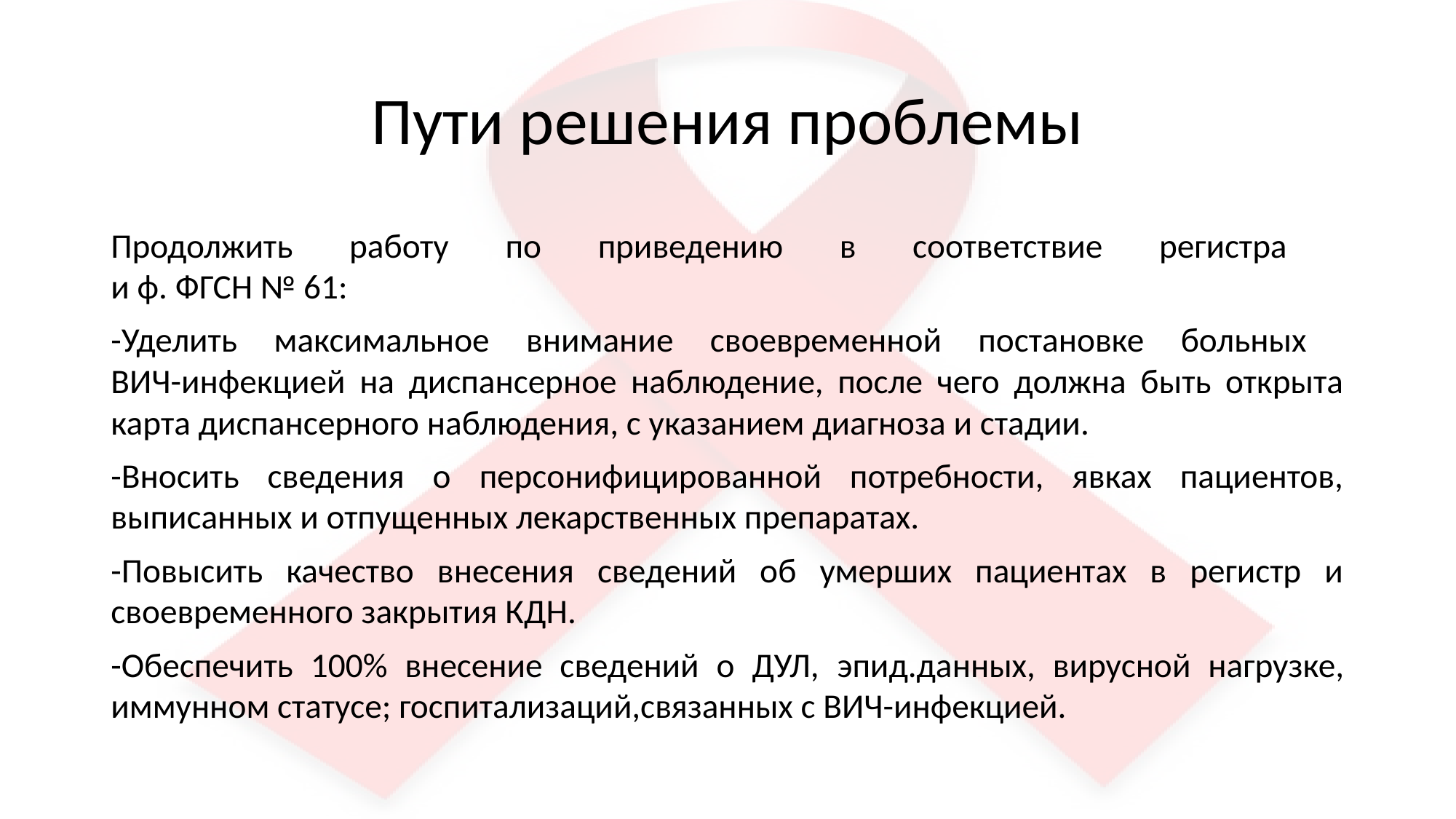

# Пути решения проблемы
Продолжить работу по приведению в соответствие регистра
и ф. ФГСН № 61:
-Уделить максимальное внимание своевременной постановке больных
ВИЧ-инфекцией на диспансерное наблюдение, после чего должна быть открыта карта диспансерного наблюдения, с указанием диагноза и стадии.
-Вносить сведения о персонифицированной потребности, явках пациентов, выписанных и отпущенных лекарственных препаратах.
-Повысить качество внесения сведений об умерших пациентах в регистр и своевременного закрытия КДН.
-Обеспечить 100% внесение сведений о ДУЛ, эпид.данных, вирусной нагрузке, иммунном статусе; госпитализаций,связанных с ВИЧ-инфекцией.